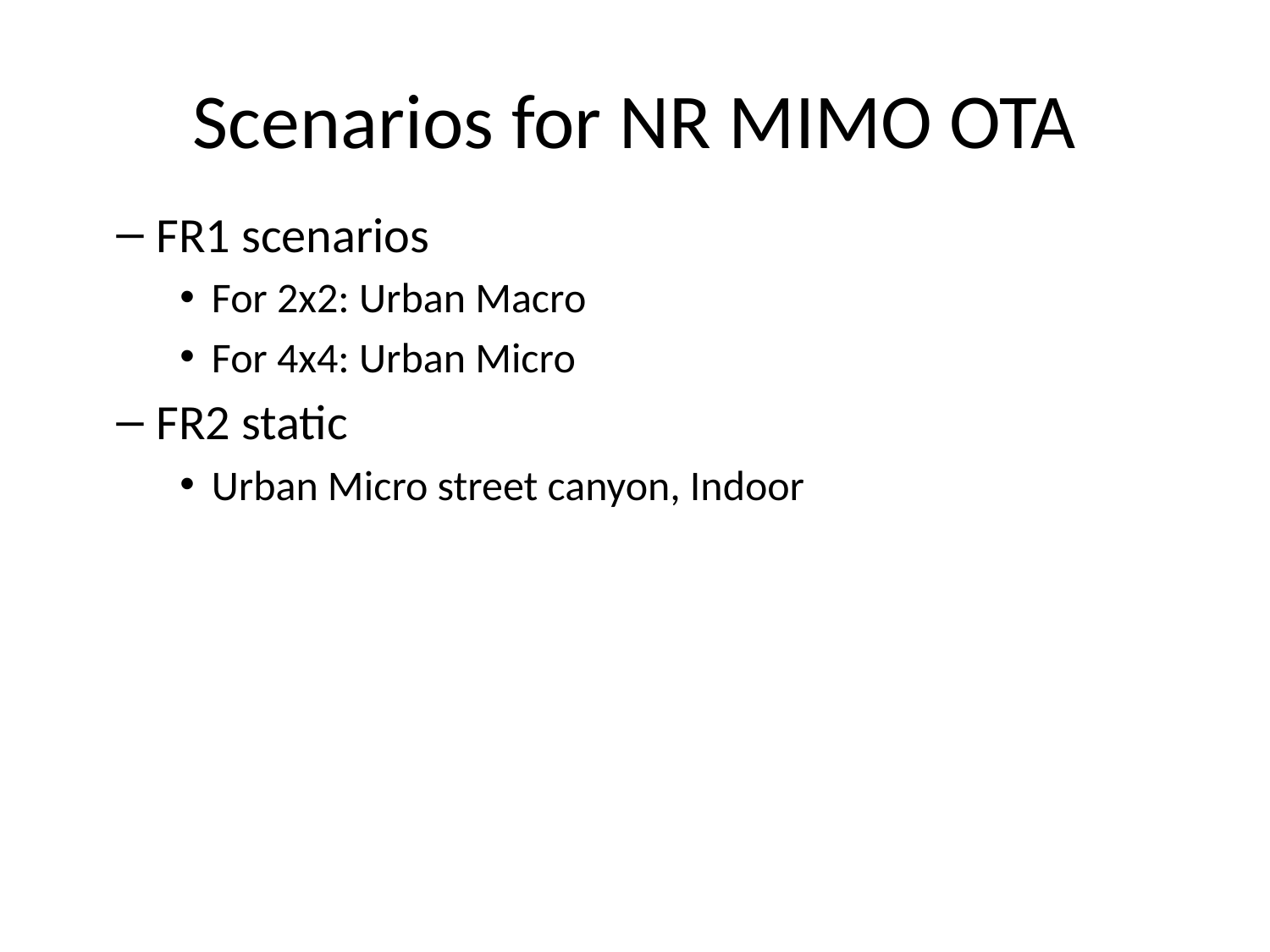

# Scenarios for NR MIMO OTA
FR1 scenarios
For 2x2: Urban Macro
For 4x4: Urban Micro
FR2 static
Urban Micro street canyon, Indoor